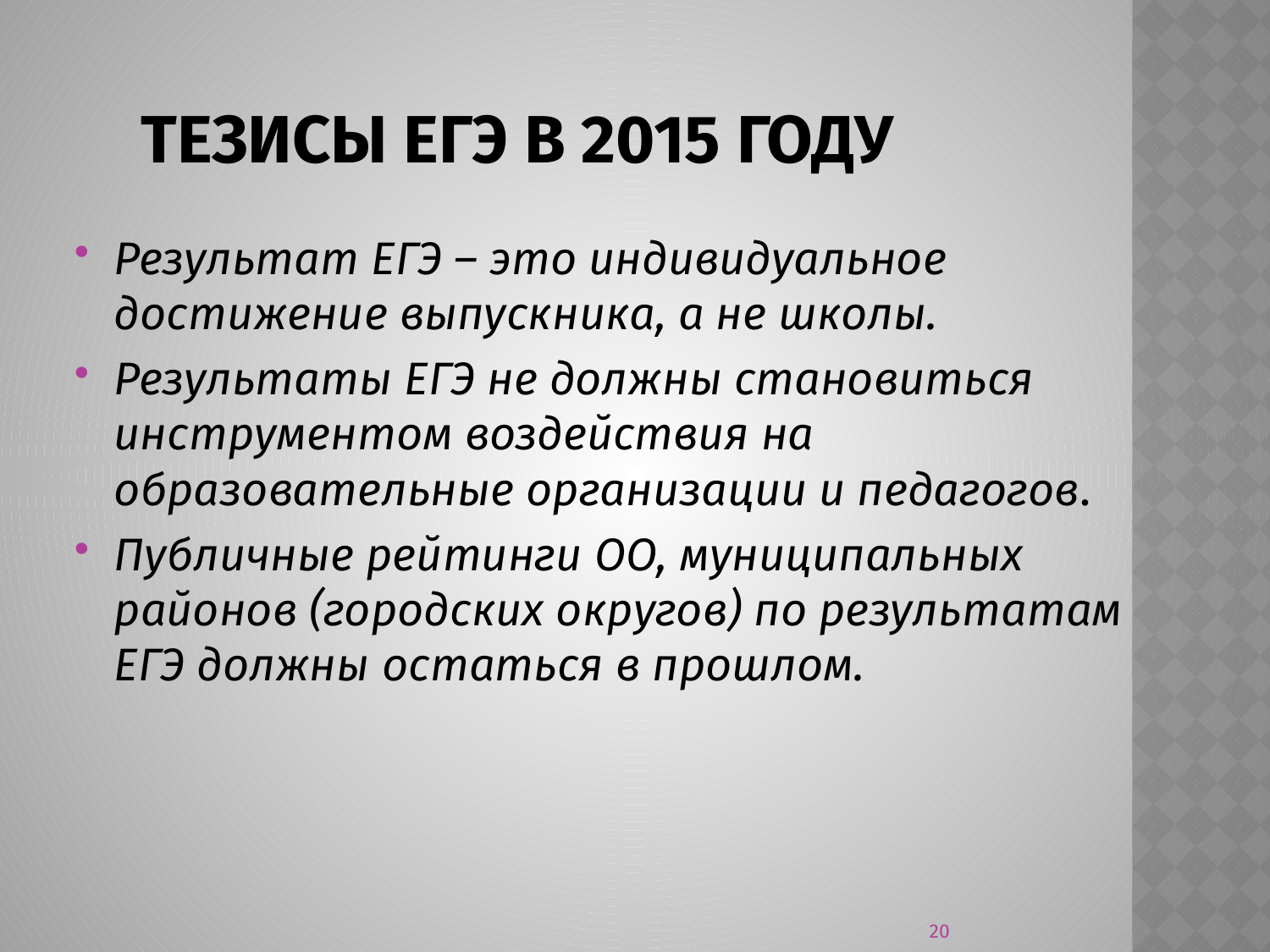

# Тезисы ЕГЭ в 2015 году
Результат ЕГЭ – это индивидуальное достижение выпускника, а не школы.
Результаты ЕГЭ не должны становиться инструментом воздействия на образовательные организации и педагогов.
Публичные рейтинги ОО, муниципальных районов (городских округов) по результатам ЕГЭ должны остаться в прошлом.

20